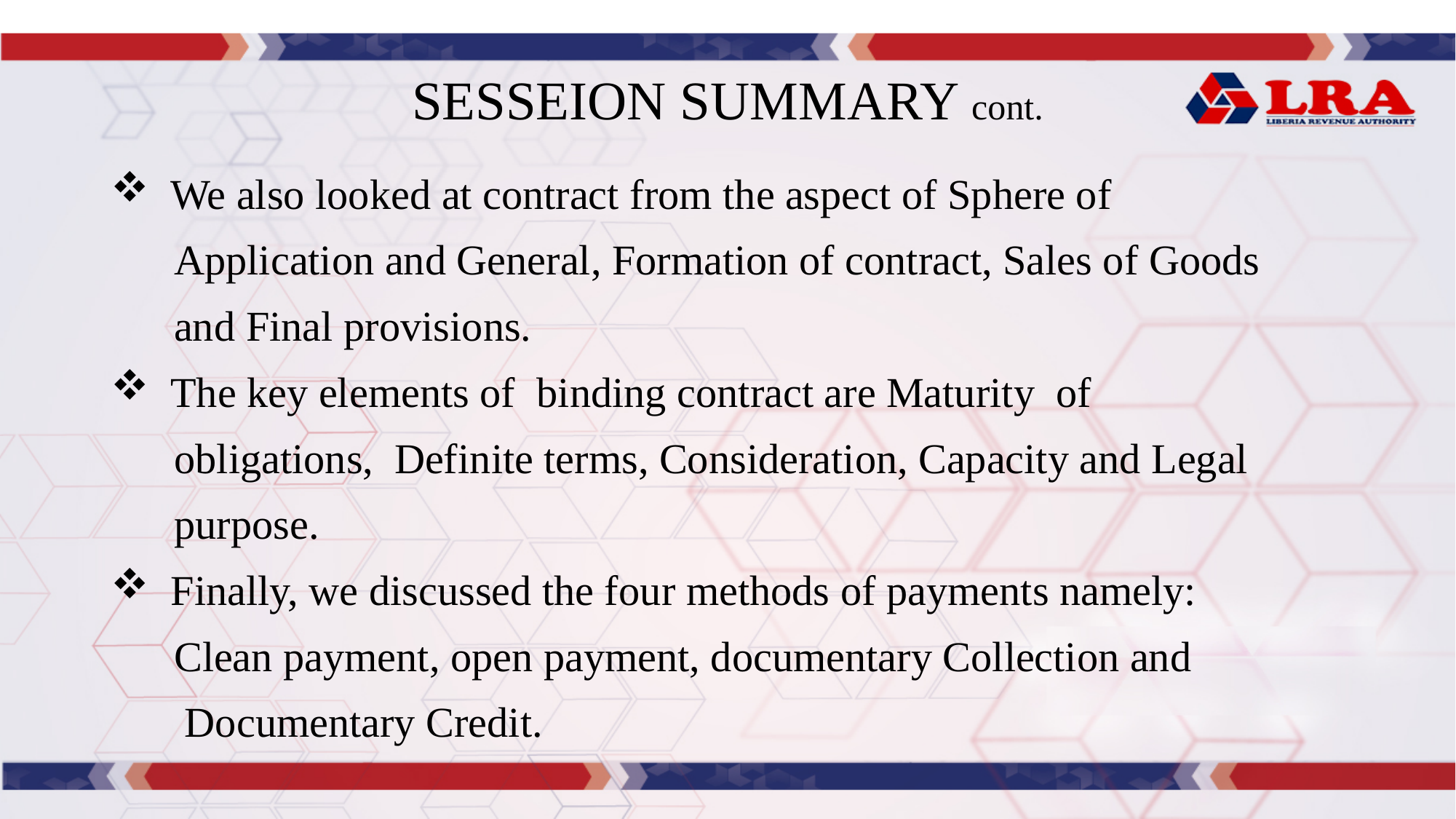

# SESSEION SUMMARY cont.
  We also looked at contract from the aspect of Sphere of
      Application and General, Formation of contract, Sales of Goods
      and Final provisions.
  The key elements of  binding contract are Maturity  of
      obligations,  Definite terms, Consideration, Capacity and Legal
      purpose.
  Finally, we discussed the four methods of payments namely:
      Clean payment, open payment, documentary Collection and
       Documentary Credit.